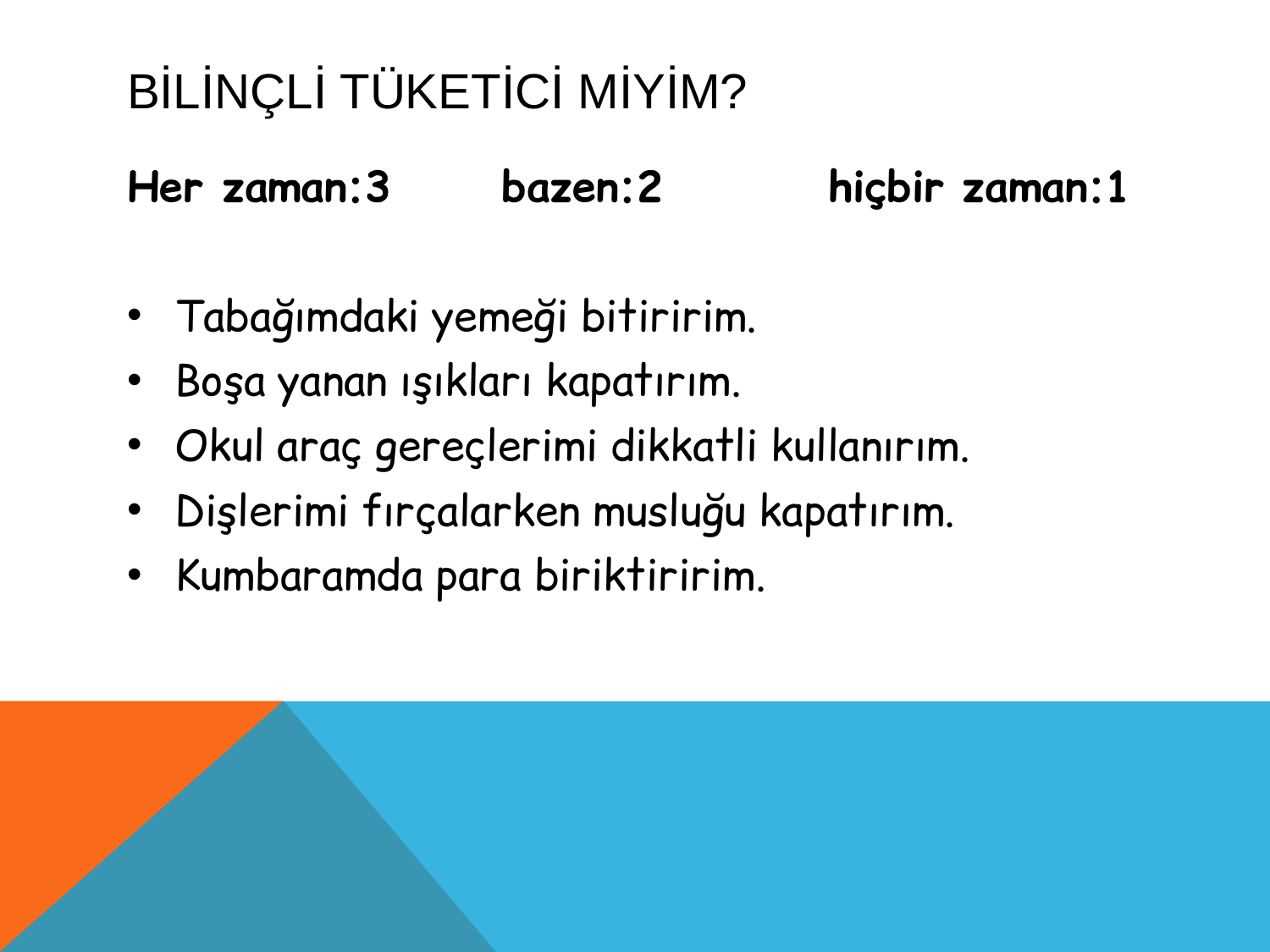

# BİlİnçLİ tüketİCİ Mİyİm?
Her zaman:3      bazen:2         hiçbir zaman:1

Tabağımdaki yemeği bitiririm.
Boşa yanan ışıkları kapatırım.
Okul araç gereçlerimi dikkatli kullanırım.
Dişlerimi fırçalarken musluğu kapatırım.
Kumbaramda para biriktiririm.